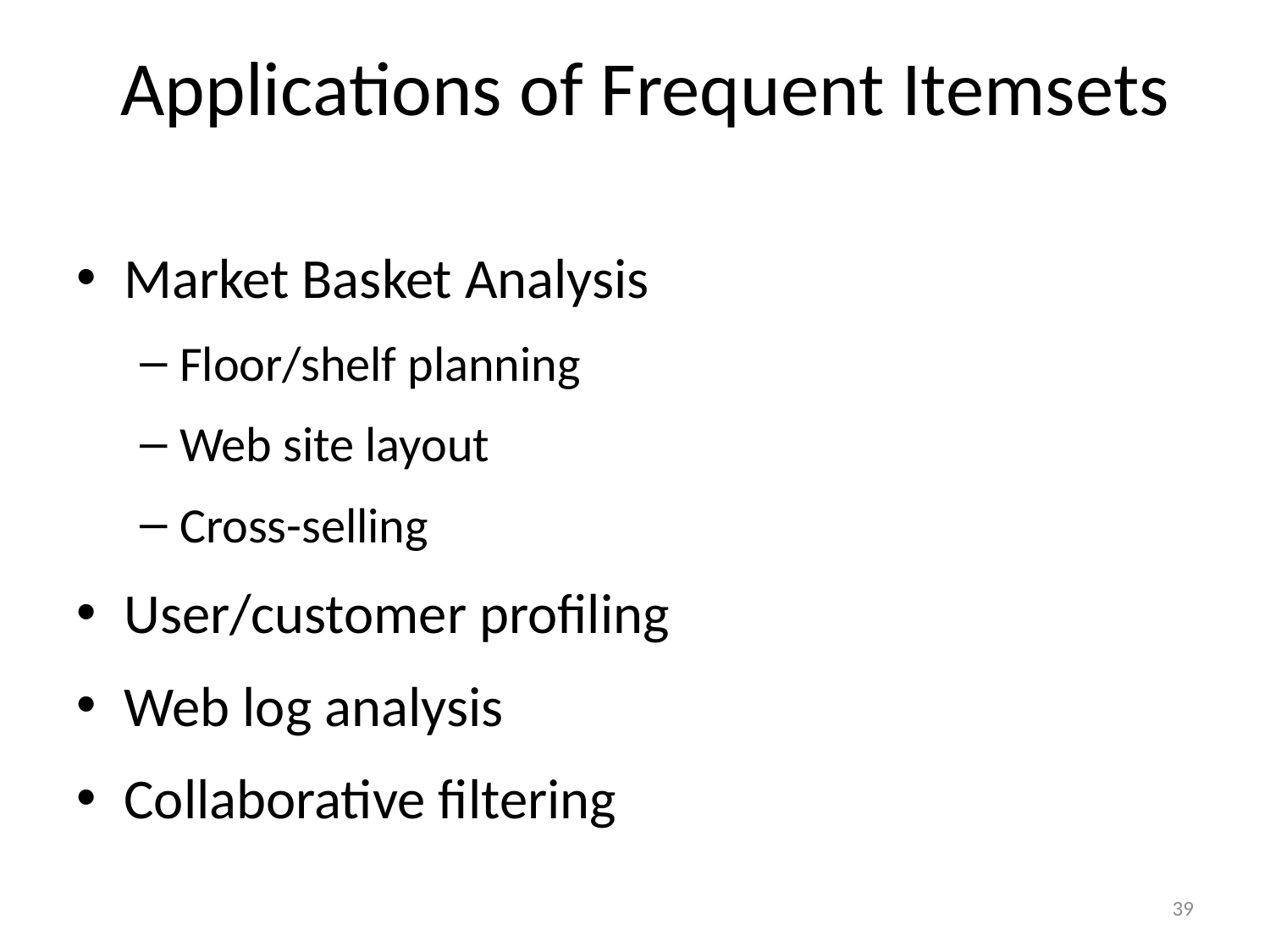

# Applications of Frequent Itemsets
Market Basket Analysis
Floor/shelf planning
Web site layout
Cross-selling
User/customer profiling
Web log analysis
Collaborative filtering
39